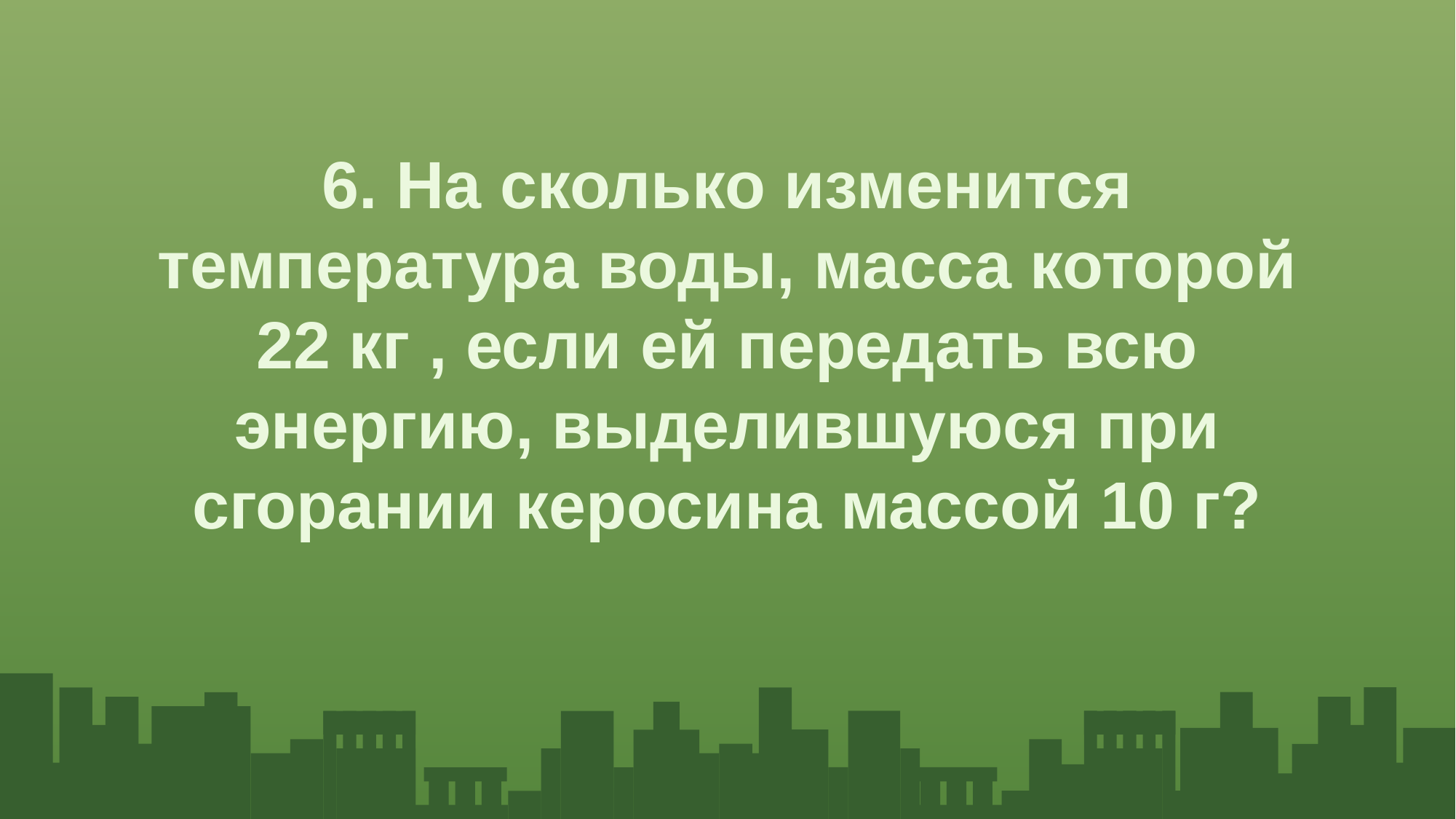

# 6. На сколько изменится температура воды, масса которой 22 кг , если ей передать всю энергию, выделившуюся при сгорании керосина массой 10 г?